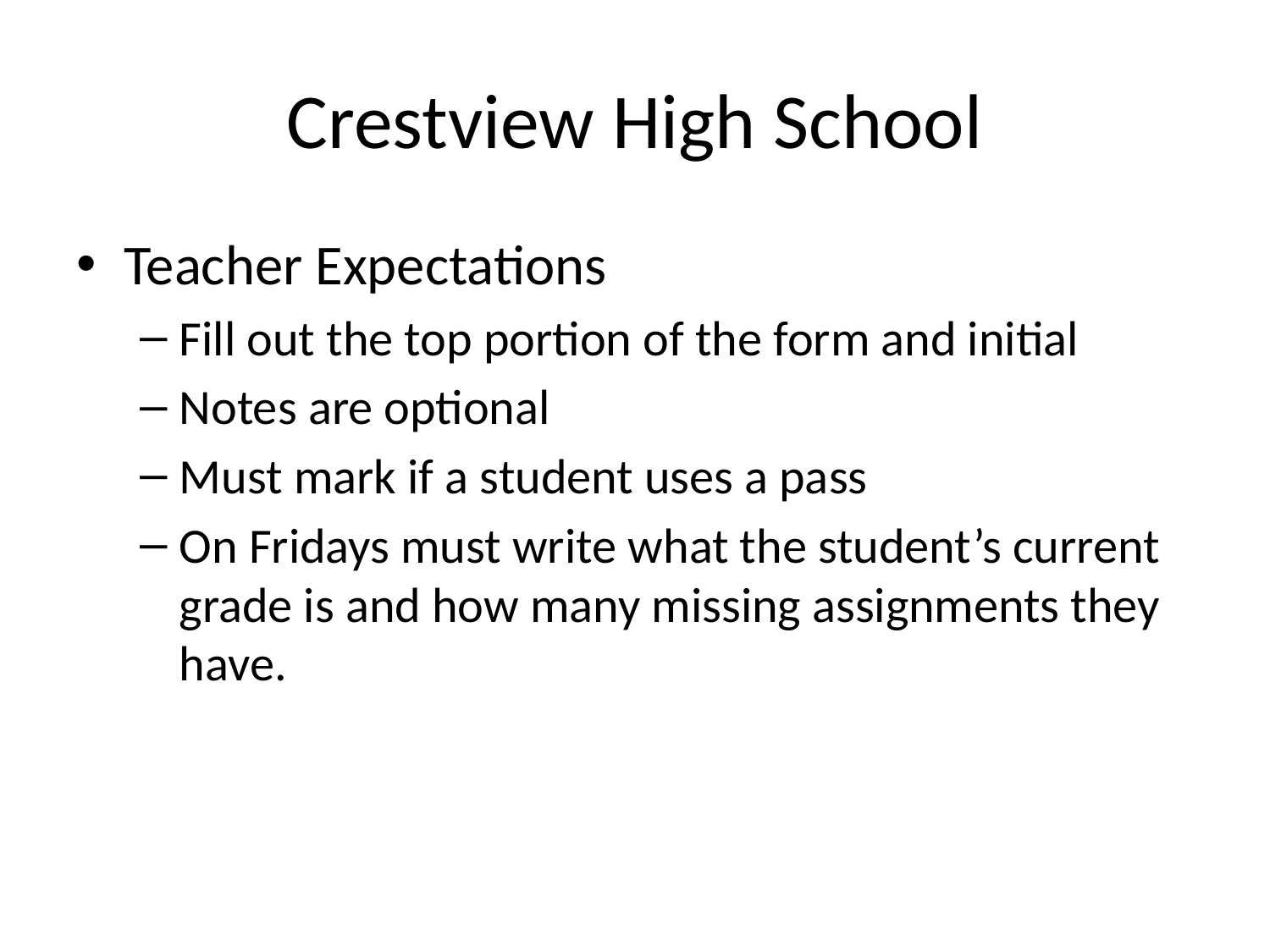

# Crestview High School
Teacher Expectations
Fill out the top portion of the form and initial
Notes are optional
Must mark if a student uses a pass
On Fridays must write what the student’s current grade is and how many missing assignments they have.